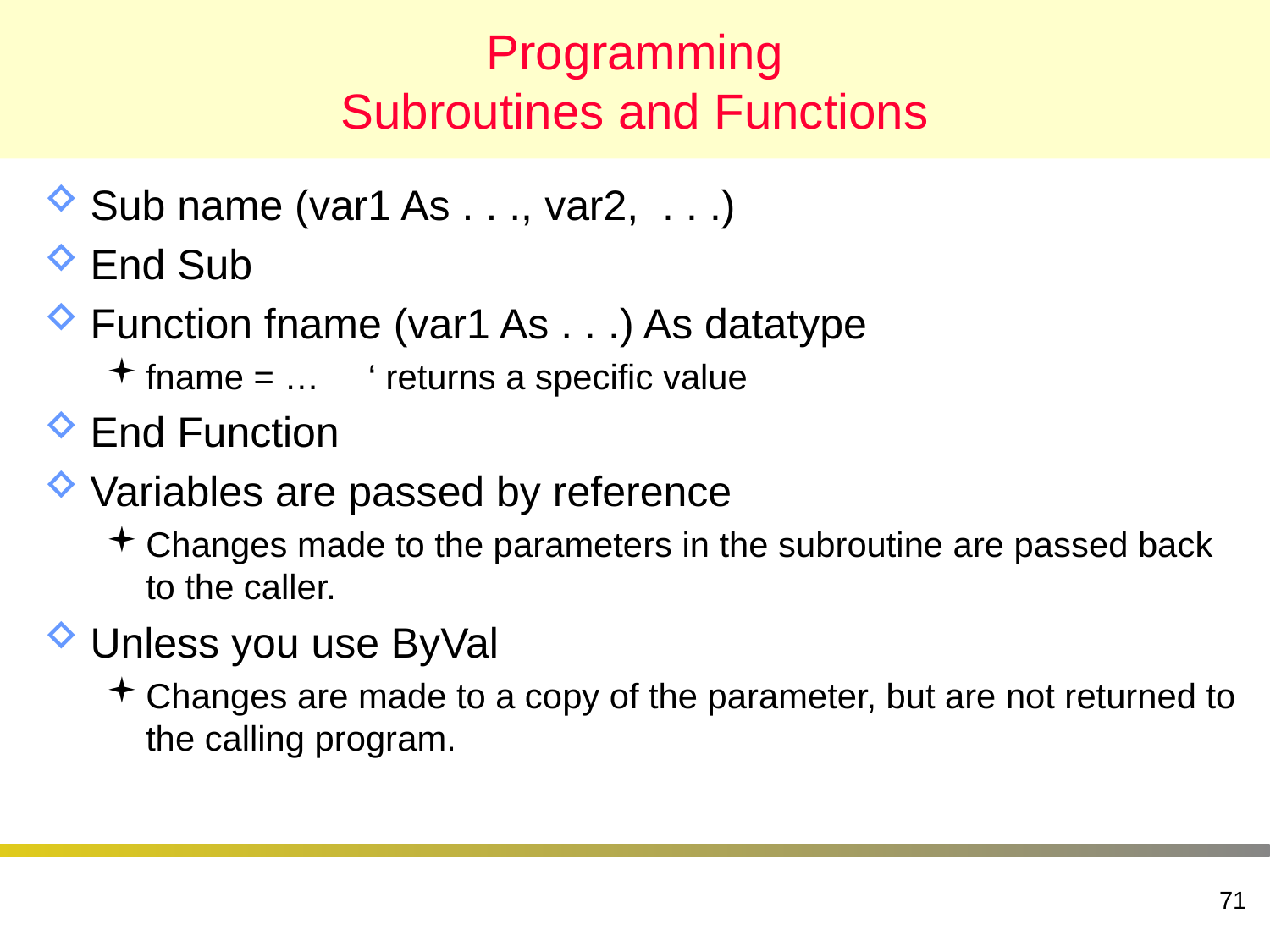

# Programming Subroutines and Functions
Sub name (var1 As . . ., var2,  . . .)
End Sub
Function fname (var1 As . . .) As datatype
fname = …     ‘ returns a specific value
End Function
Variables are passed by reference
Changes made to the parameters in the subroutine are passed back to the caller.
Unless you use ByVal
Changes are made to a copy of the parameter, but are not returned to the calling program.
71